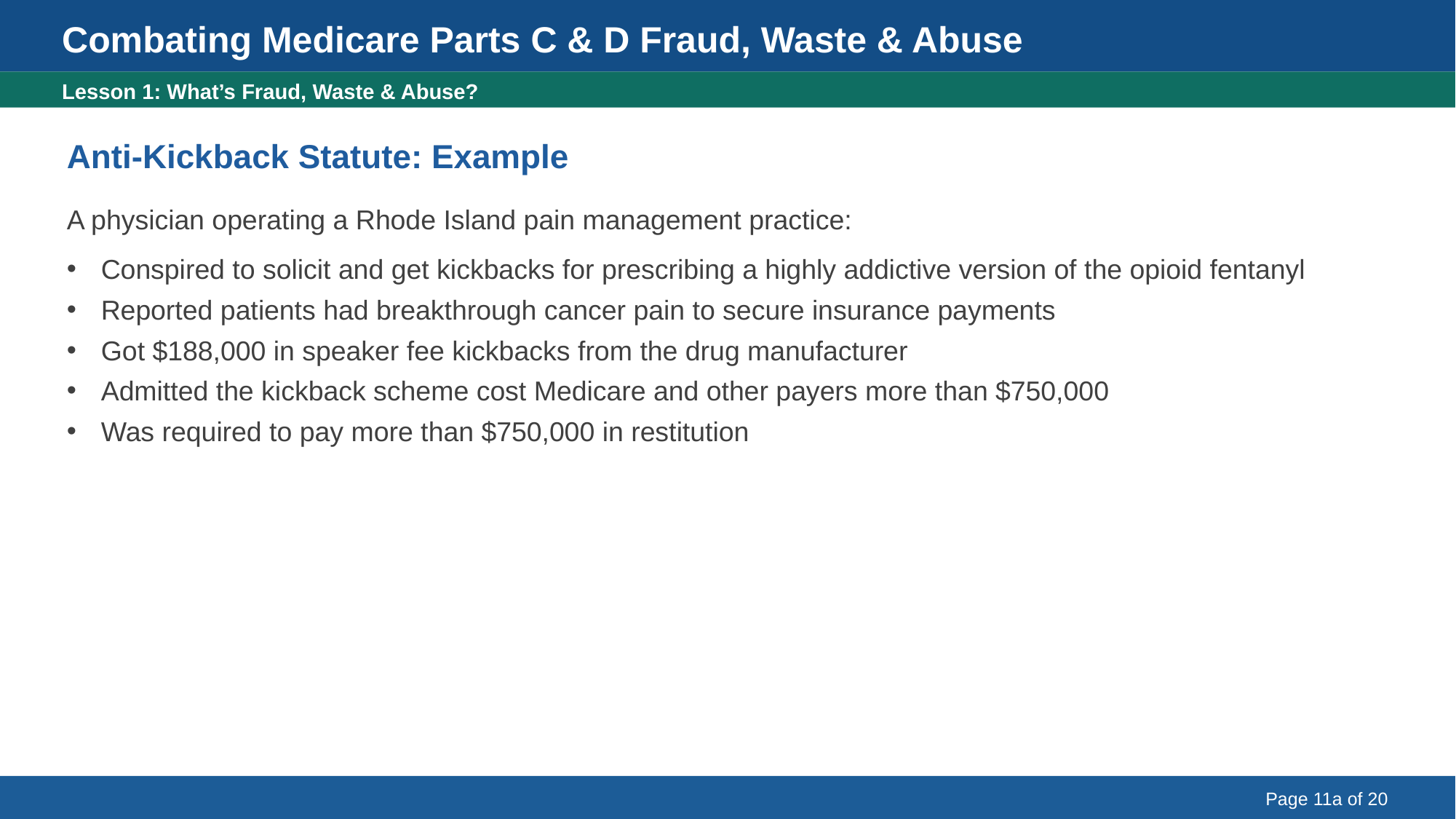

Combating Medicare Parts C & D Fraud, Waste & Abuse

Lesson 1: What’s Fraud, Waste & Abuse?
Anti-Kickback Statute: Example
A physician operating a Rhode Island pain management practice:
Conspired to solicit and get kickbacks for prescribing a highly addictive version of the opioid fentanyl
Reported patients had breakthrough cancer pain to secure insurance payments
Got $188,000 in speaker fee kickbacks from the drug manufacturer
Admitted the kickback scheme cost Medicare and other payers more than $750,000
Was required to pay more than $750,000 in restitution

Page 11a of 20